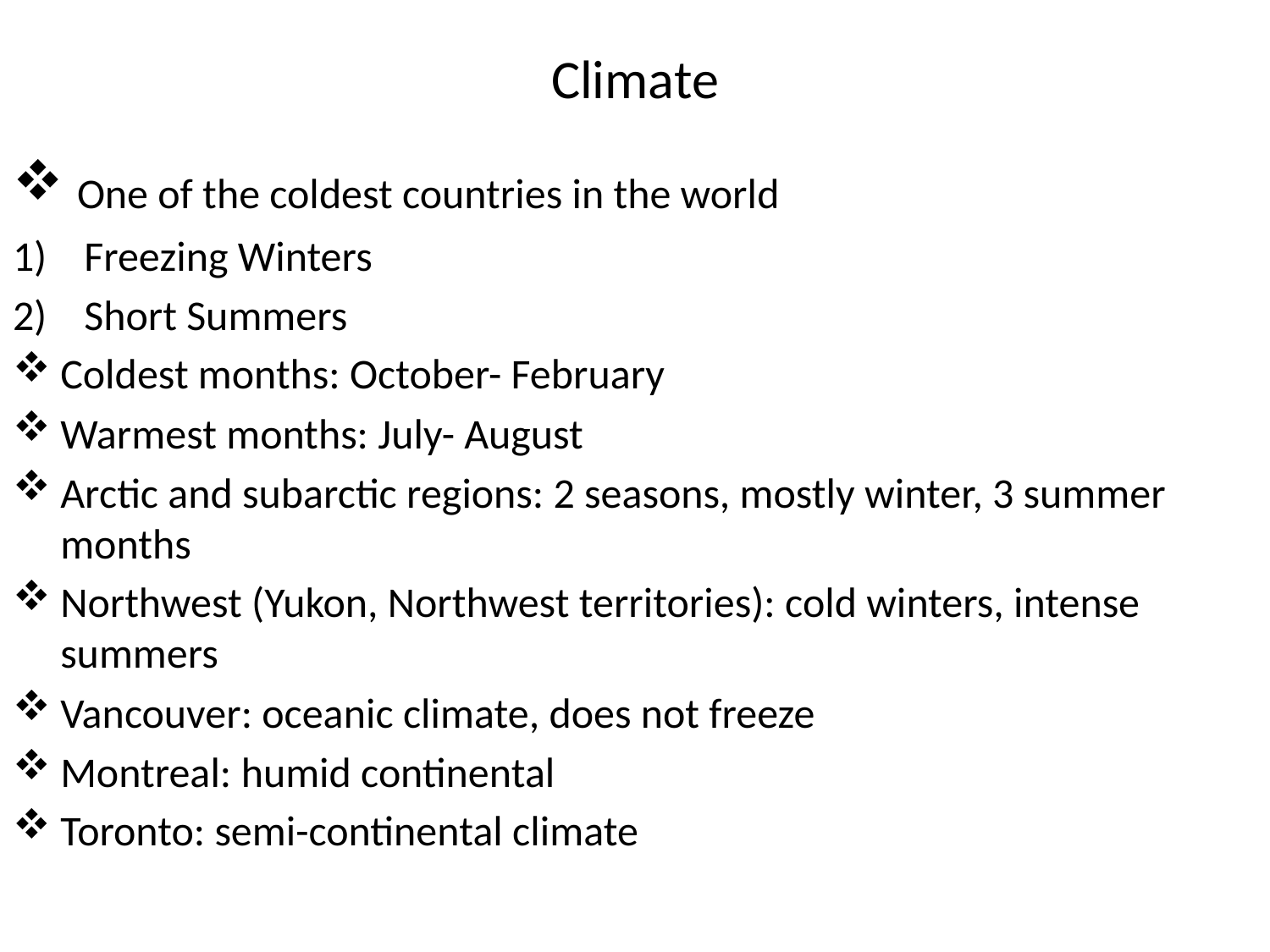

# Climate
 One of the coldest countries in the world
Freezing Winters
Short Summers
Coldest months: October- February
Warmest months: July- August
Arctic and subarctic regions: 2 seasons, mostly winter, 3 summer months
Northwest (Yukon, Northwest territories): cold winters, intense summers
Vancouver: oceanic climate, does not freeze
Montreal: humid continental
Toronto: semi-continental climate